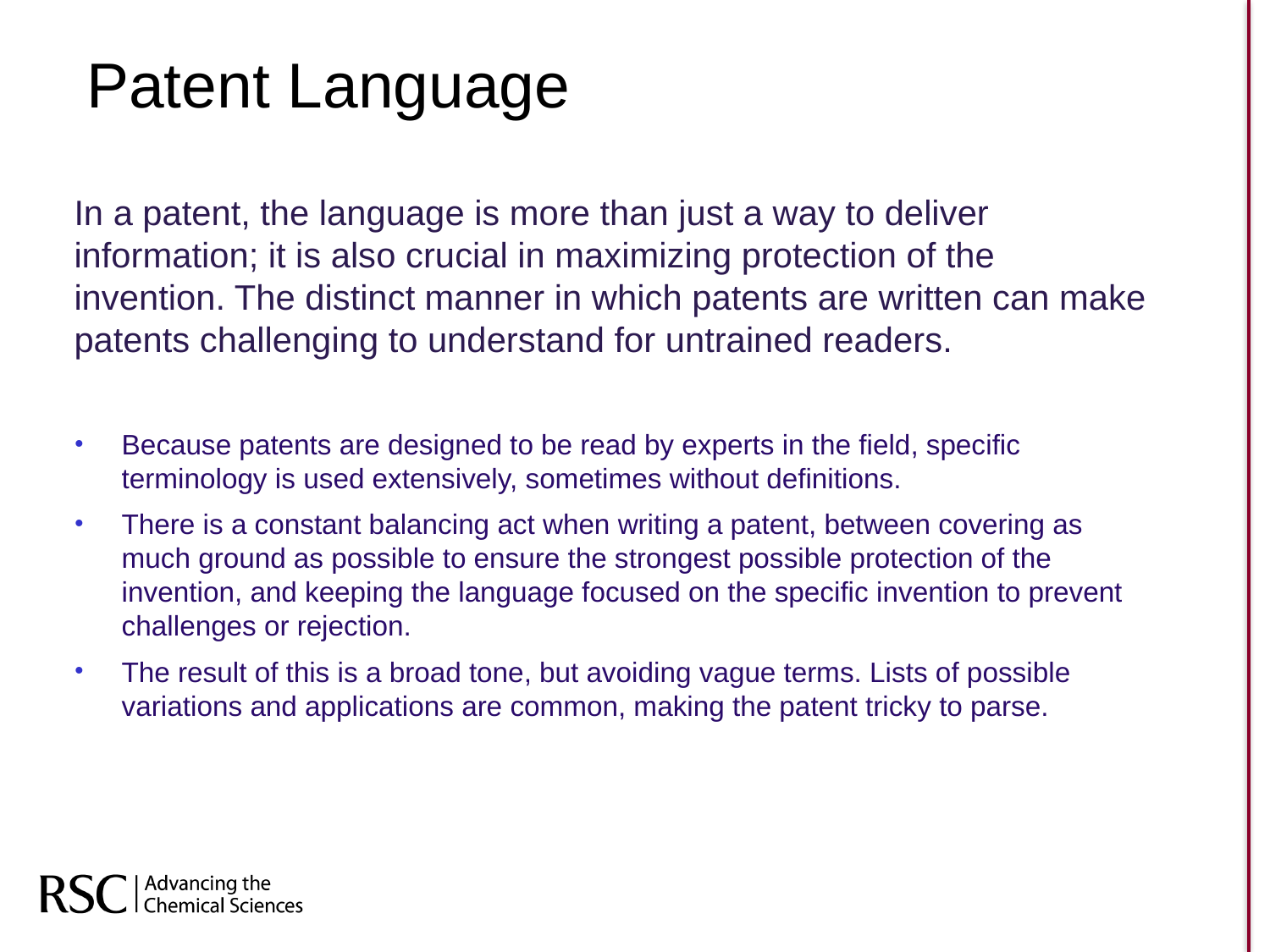

# Patent Language
In a patent, the language is more than just a way to deliver information; it is also crucial in maximizing protection of the invention. The distinct manner in which patents are written can make patents challenging to understand for untrained readers.

Because patents are designed to be read by experts in the field, specific terminology is used extensively, sometimes without definitions.
There is a constant balancing act when writing a patent, between covering as much ground as possible to ensure the strongest possible protection of the invention, and keeping the language focused on the specific invention to prevent challenges or rejection.
The result of this is a broad tone, but avoiding vague terms. Lists of possible variations and applications are common, making the patent tricky to parse.